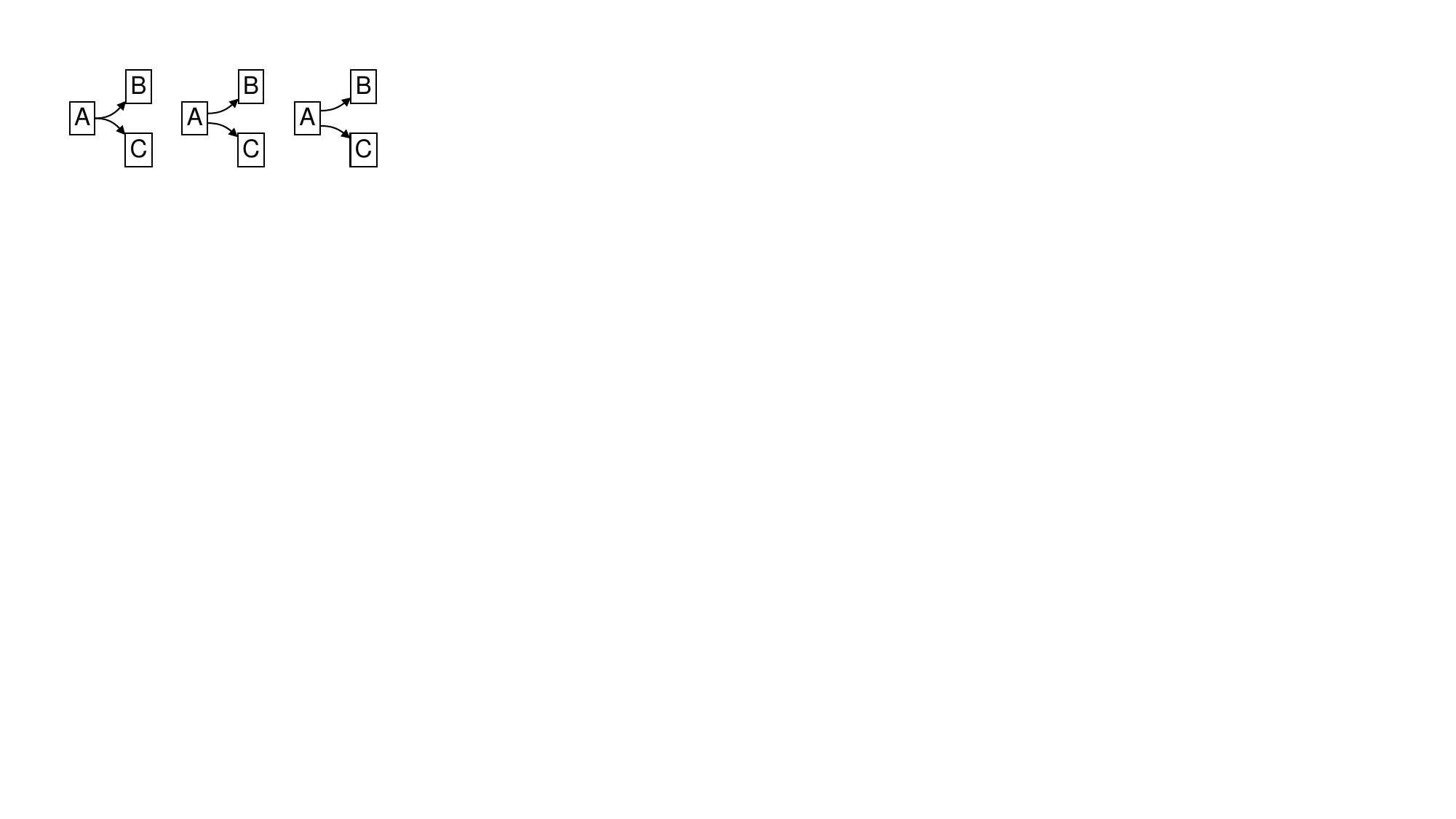

B
B
B

A
A
A

C
C
C